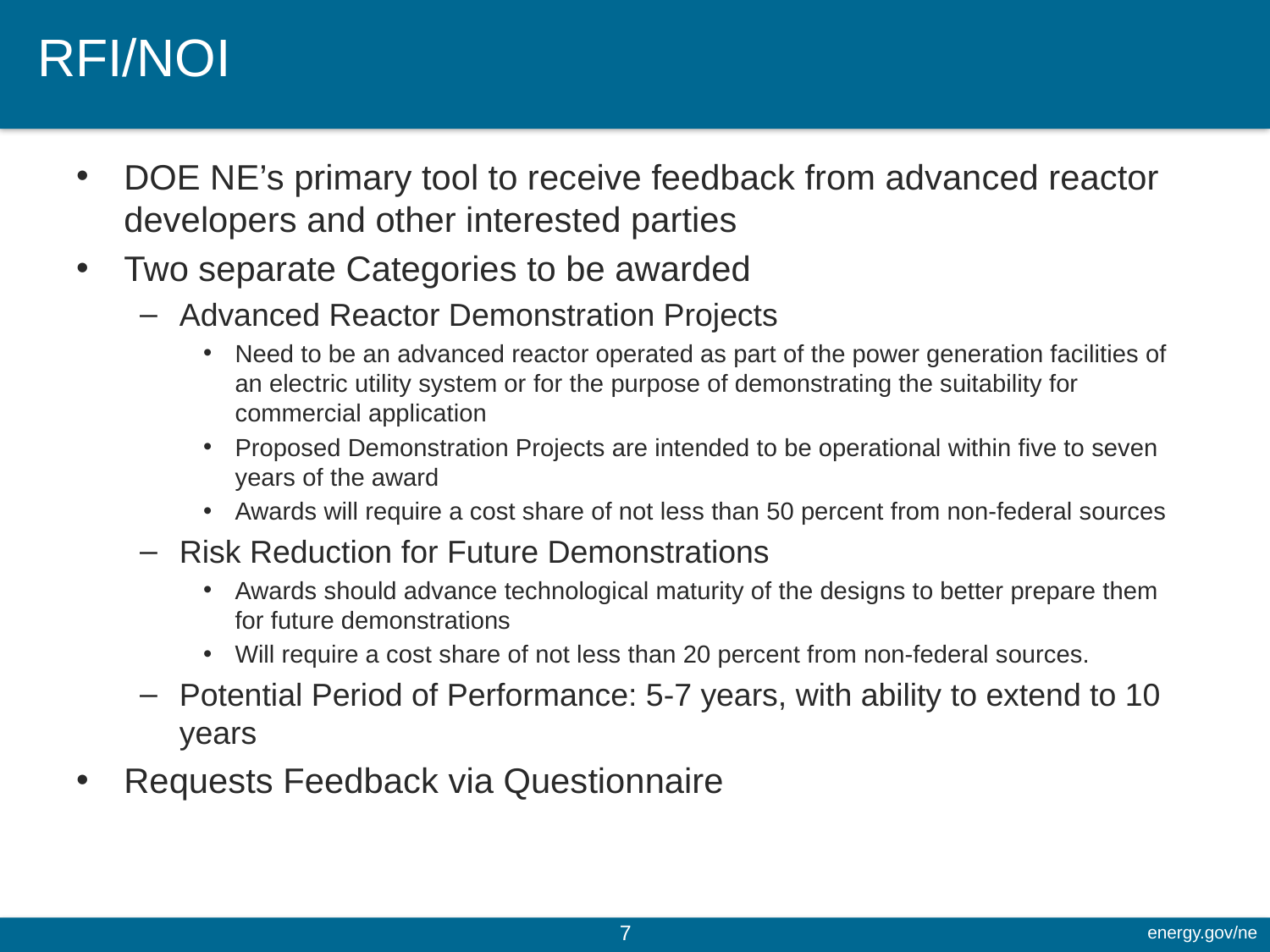

# RFI/NOI
DOE NE’s primary tool to receive feedback from advanced reactor developers and other interested parties
Two separate Categories to be awarded
Advanced Reactor Demonstration Projects
Need to be an advanced reactor operated as part of the power generation facilities of an electric utility system or for the purpose of demonstrating the suitability for commercial application
Proposed Demonstration Projects are intended to be operational within five to seven years of the award
Awards will require a cost share of not less than 50 percent from non-federal sources
Risk Reduction for Future Demonstrations
Awards should advance technological maturity of the designs to better prepare them for future demonstrations
Will require a cost share of not less than 20 percent from non-federal sources.
Potential Period of Performance: 5-7 years, with ability to extend to 10 years
Requests Feedback via Questionnaire